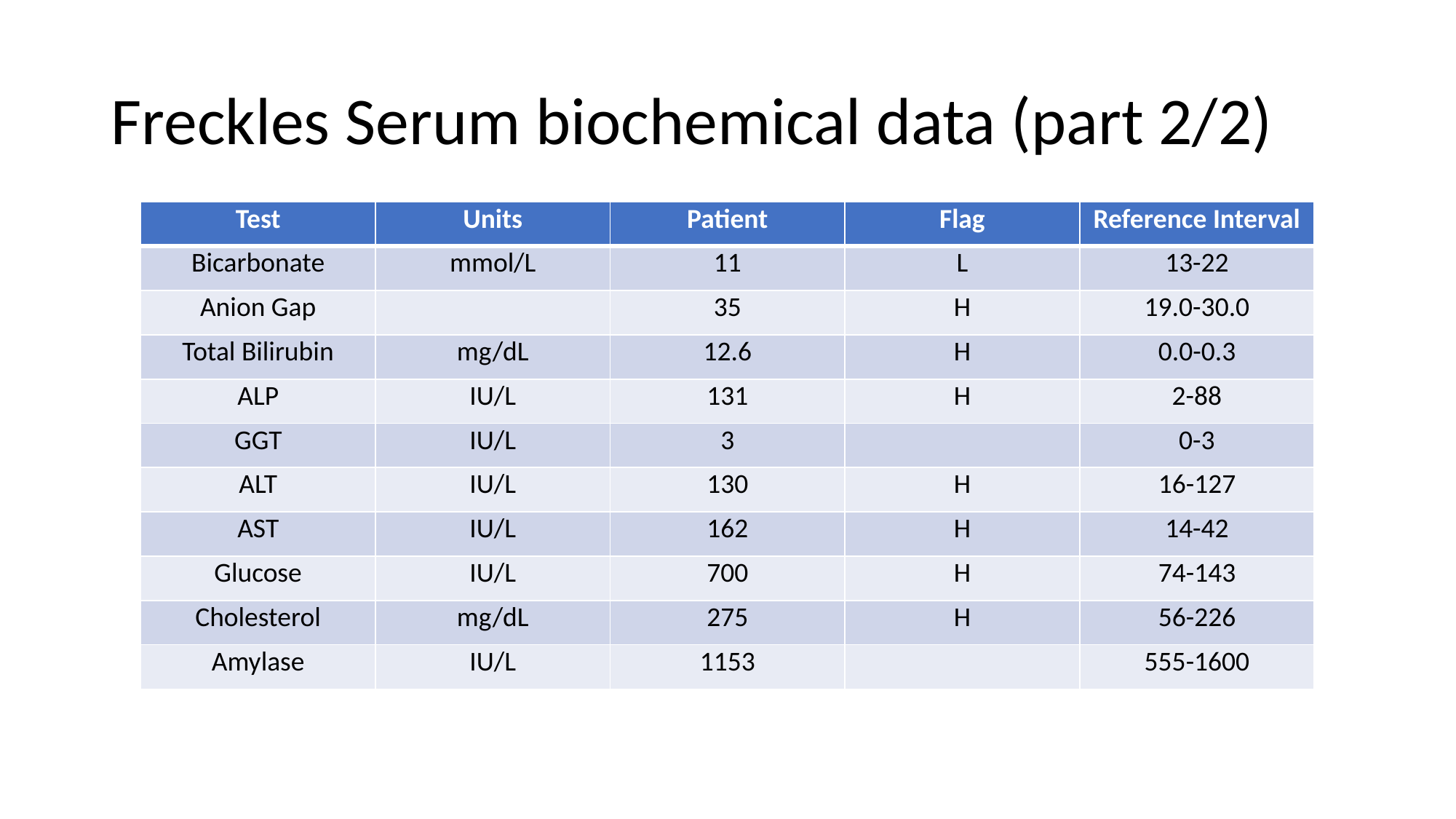

# Freckles Serum biochemical data (part 2/2)
| Test | Units | Patient | Flag | Reference Interval |
| --- | --- | --- | --- | --- |
| Bicarbonate | mmol/L | 11 | L | 13-22 |
| Anion Gap |  | 35 | H | 19.0-30.0 |
| Total Bilirubin | mg/dL | 12.6 | H | 0.0-0.3 |
| ALP | IU/L | 131 | H | 2-88 |
| GGT | IU/L | 3 |  | 0-3 |
| ALT | IU/L | 130 | H | 16-127 |
| AST | IU/L | 162 | H | 14-42 |
| Glucose | IU/L | 700 | H | 74-143 |
| Cholesterol | mg/dL | 275 | H | 56-226 |
| Amylase | IU/L | 1153 |  | 555-1600 |